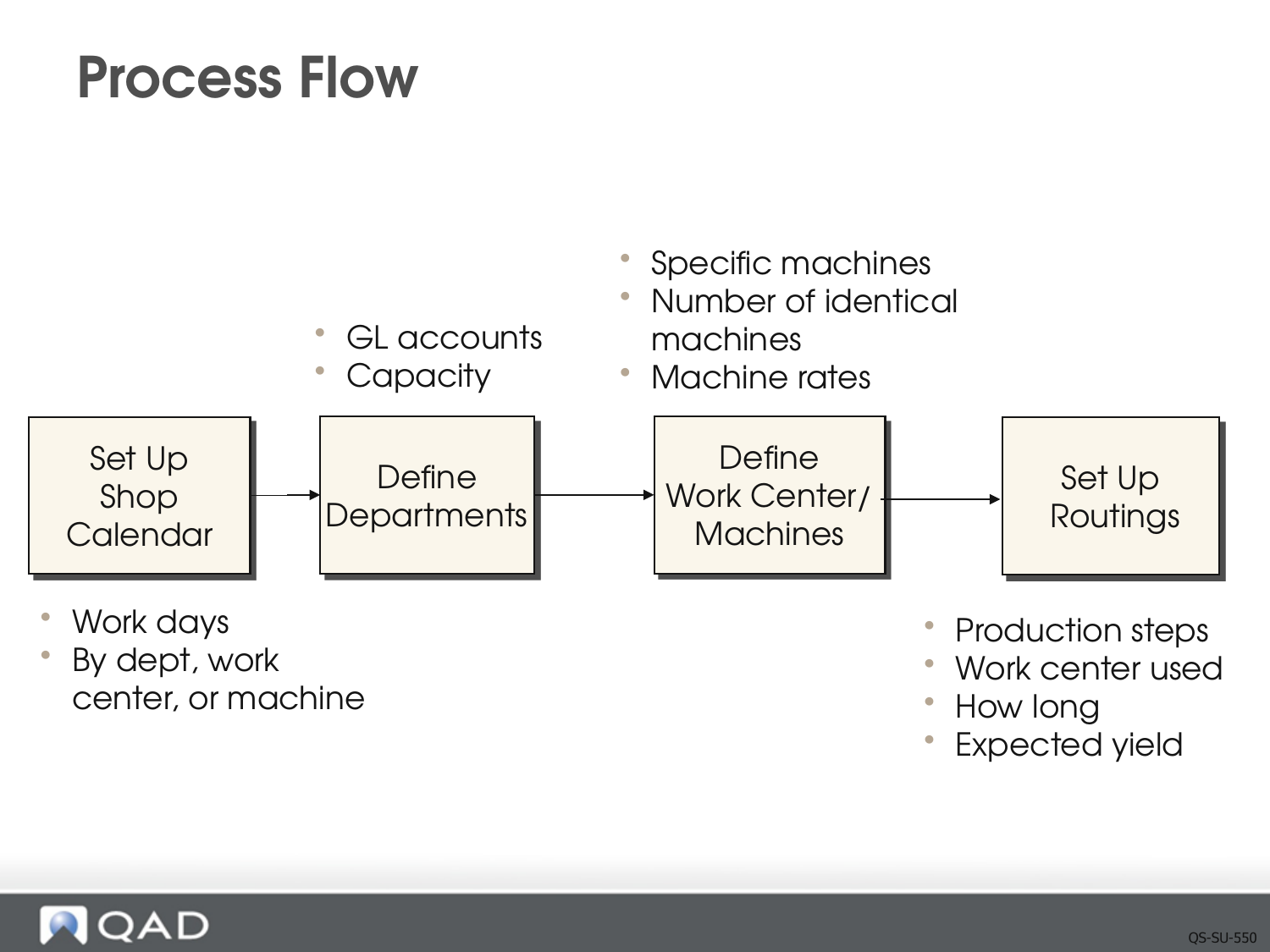

# Process Flow
Specific machines
Number of identical
machines
Machine rates
GL accounts
Capacity
Define
Departments
Define
Work Center/
Machines
Set Up
Shop
Calendar
Set Up
 Routings
Work days
By dept, work
center, or machine
Production steps
Work center used
How long
Expected yield
QS-SU-550